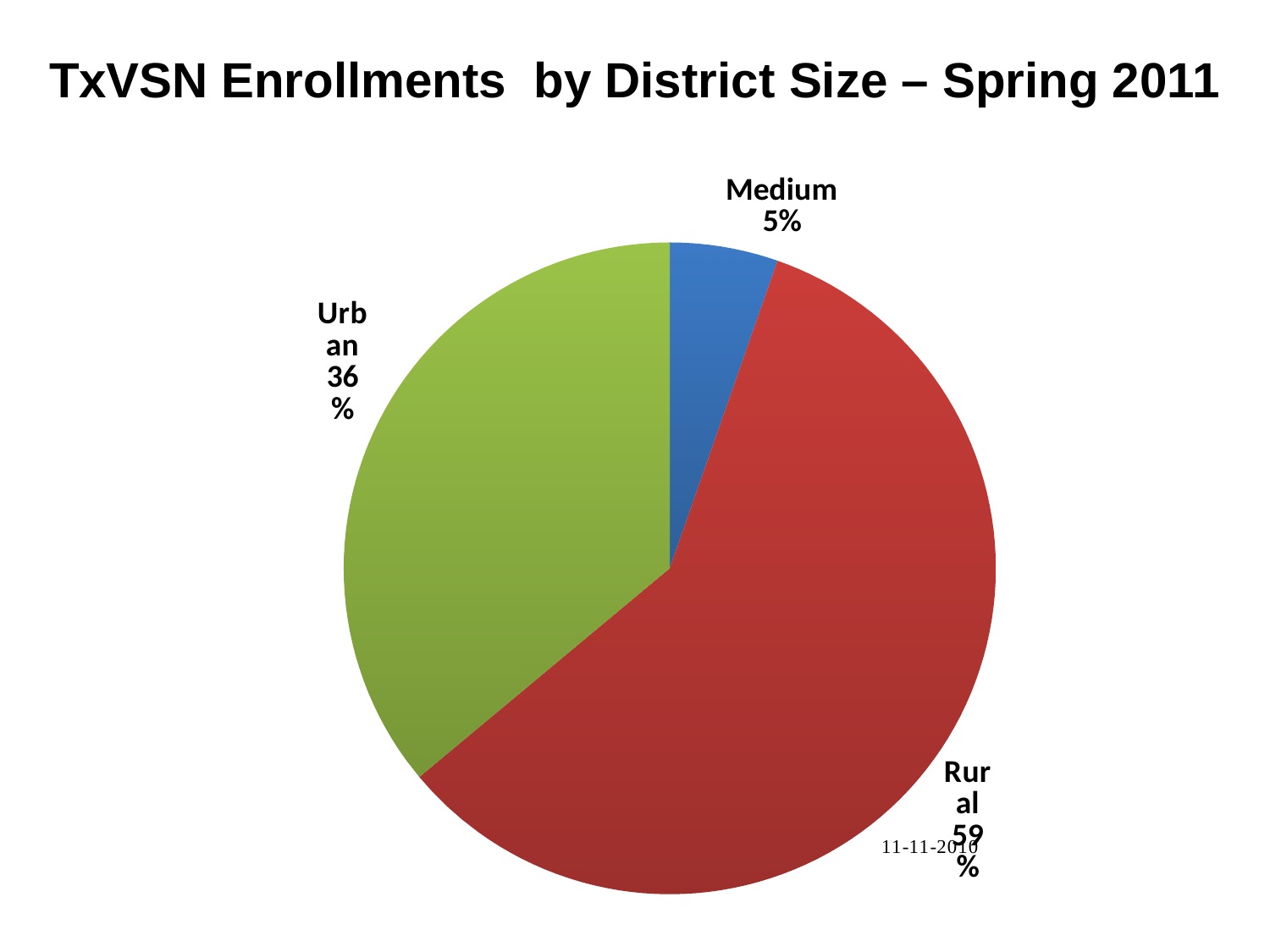

TxVSN Enrollments  by District Size – Spring 2011

### Chart

| Category | # Enrollments |
|---|---|
| Medium | 61.0 |
| Rural | 666.0 |
| Urban | 410.0 |